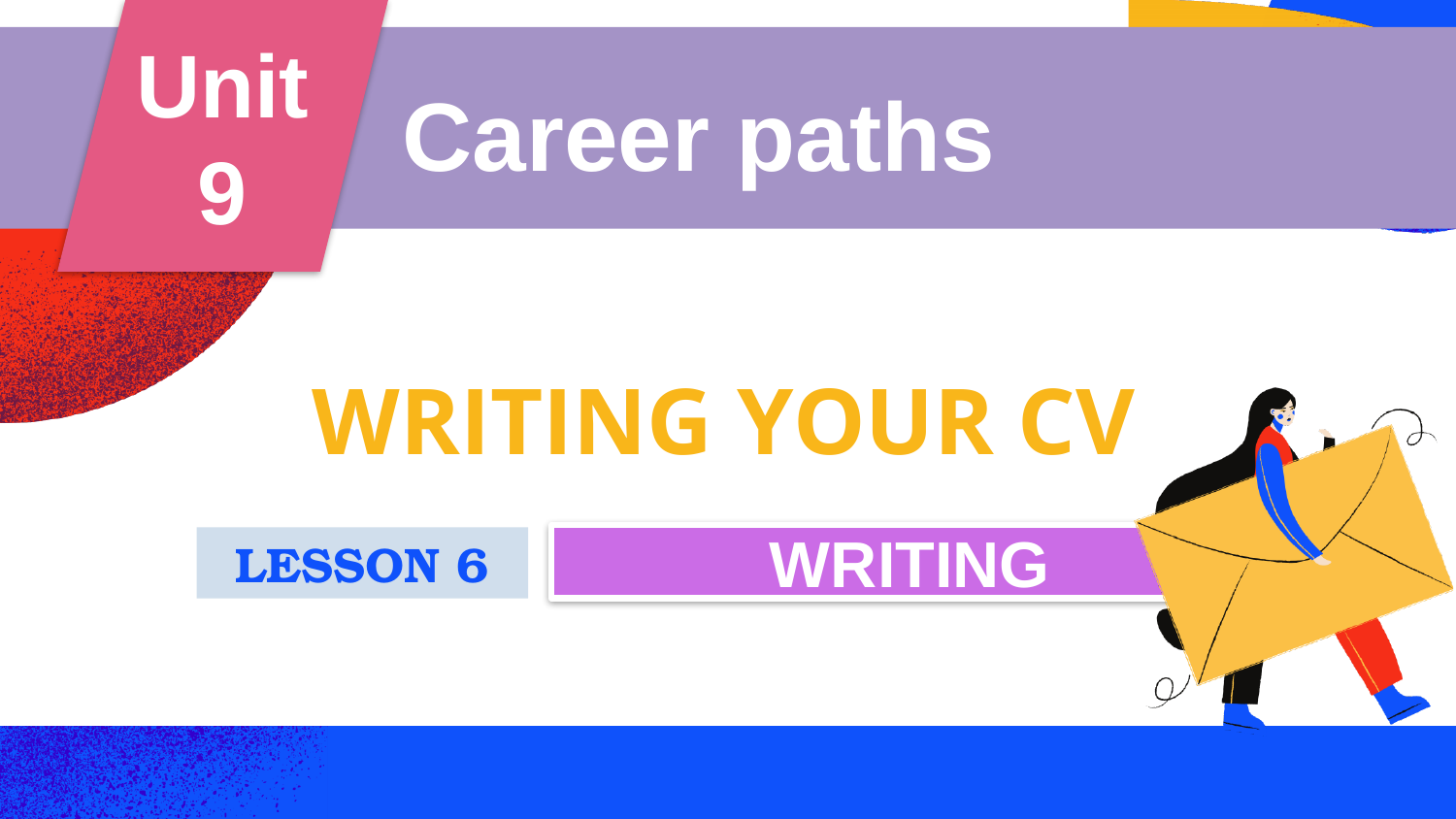

Unit 9

Career paths

WRITING YOUR CV

WRITING
LESSON 6